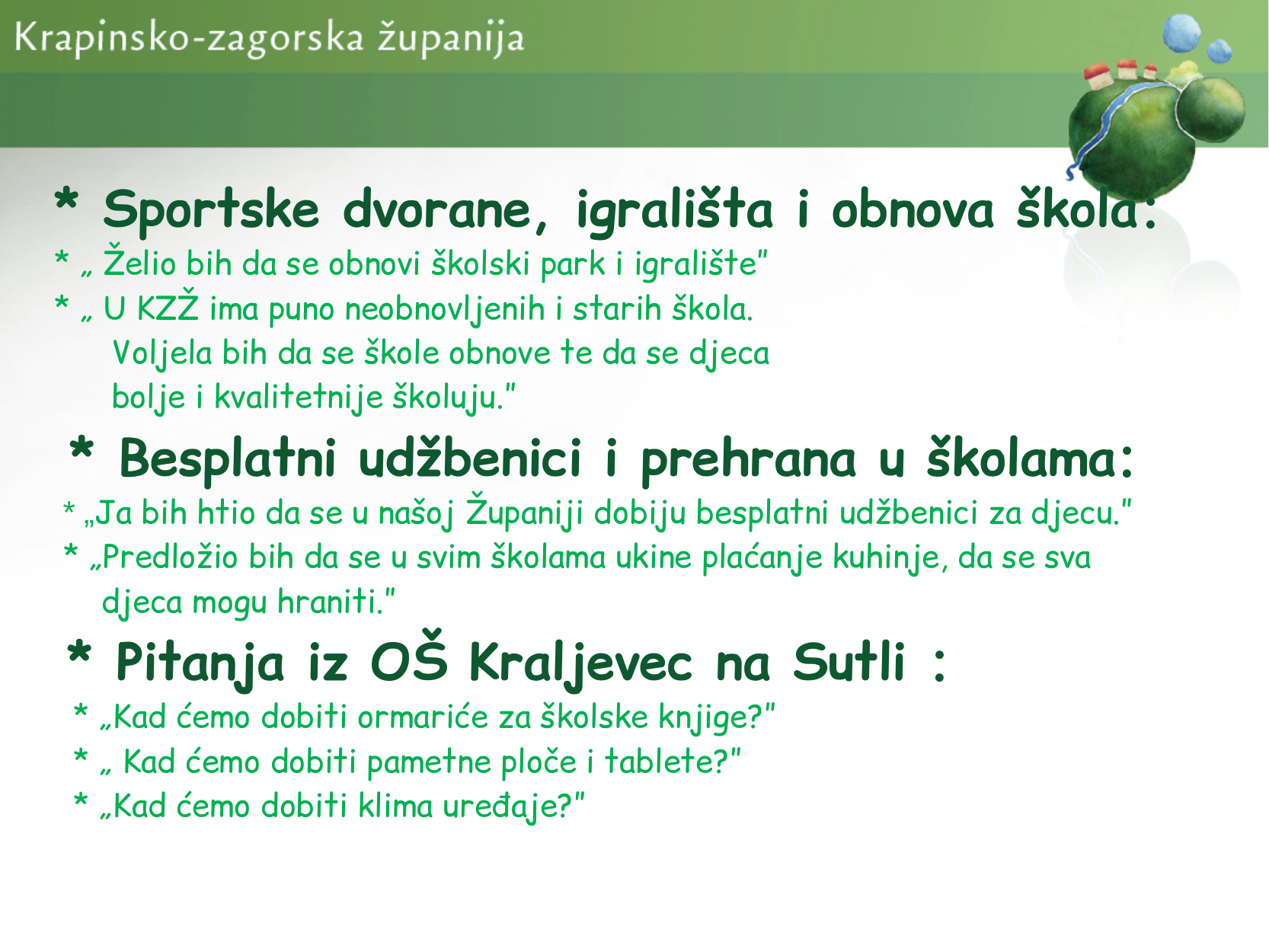

* Sportske dvorane, igrališta i obnova škola:
* „ Želio bih da se obnovi školski park i igralište”
* „ U KZŽ ima puno neobnovljenih i starih škola.
      Voljela bih da se škole obnove te da se djeca
      bolje i kvalitetnije školuju.”
 * Besplatni udžbenici i prehrana u školama:
 * „Ja bih htio da se u našoj Županiji dobiju besplatni udžbenici za djecu.”
 * „Predložio bih da se u svim školama ukine plaćanje kuhinje, da se sva
     djeca mogu hraniti.”
 * Pitanja iz OŠ Kraljevec na Sutli :
  * „Kad ćemo dobiti ormariće za školske knjige?”
  * „ Kad ćemo dobiti pametne ploče i tablete?”
  * „Kad ćemo dobiti klima uređaje?”